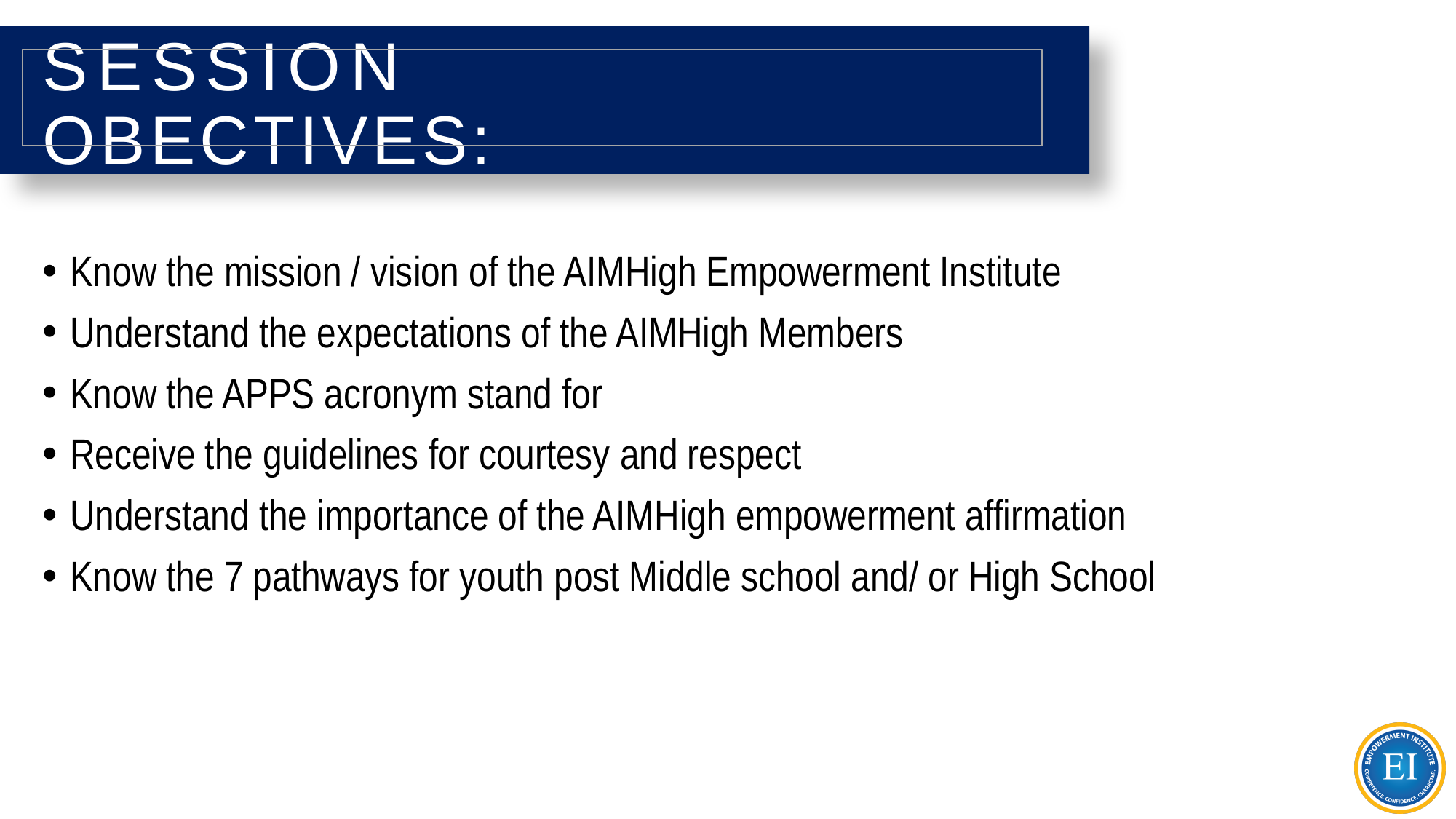

# SESSION OBECTIVES:

Know the mission / vision of the AIMHigh Empowerment Institute
Understand the expectations of the AIMHigh Members
Know the APPS acronym stand for
Receive the guidelines for courtesy and respect
Understand the importance of the AIMHigh empowerment affirmation
Know the 7 pathways for youth post Middle school and/ or High School